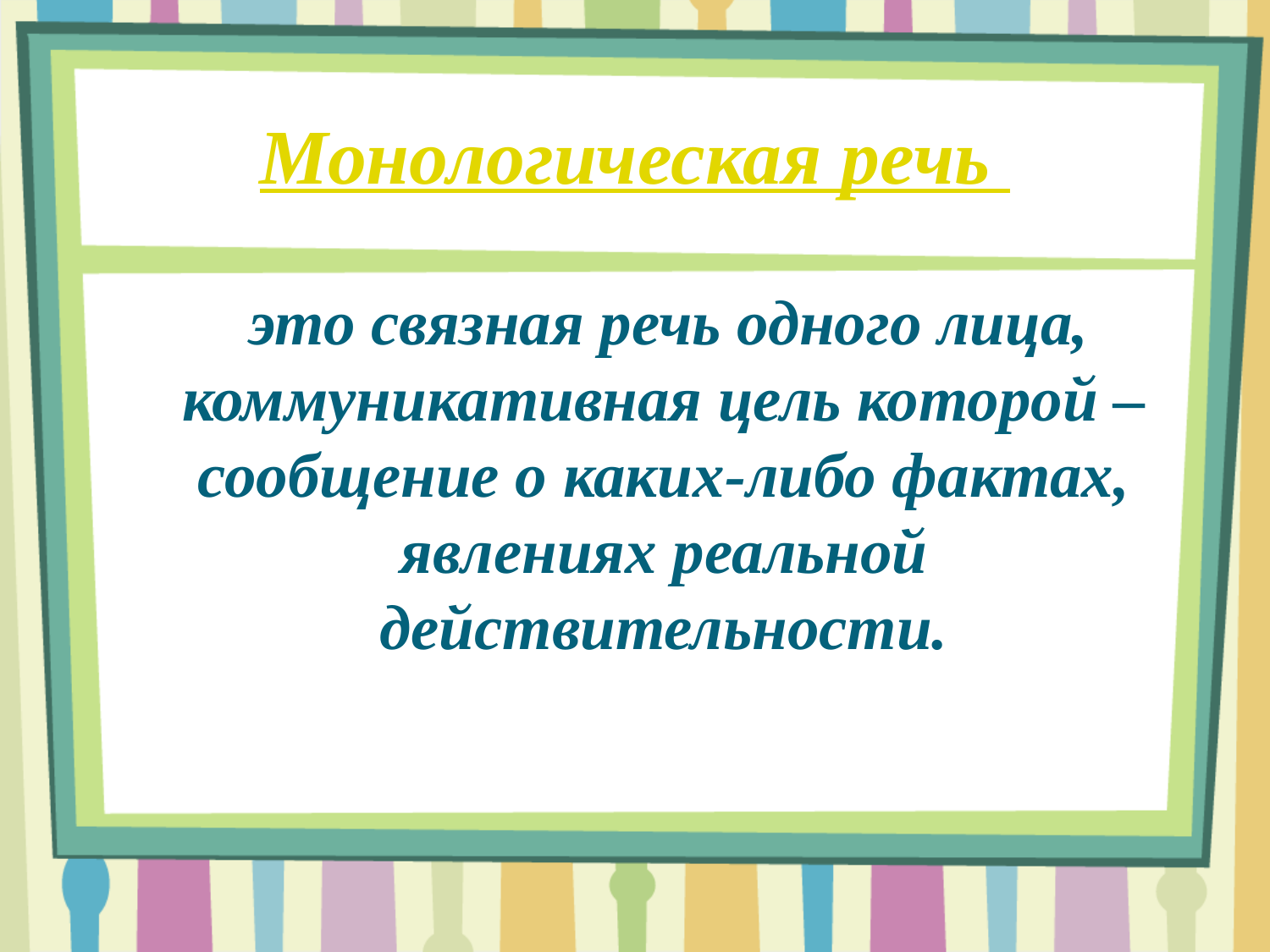

# Монологическая речь
    это связная речь одного лица, коммуникативная цель которой – сообщение о каких-либо фактах, явлениях реальной действительности.